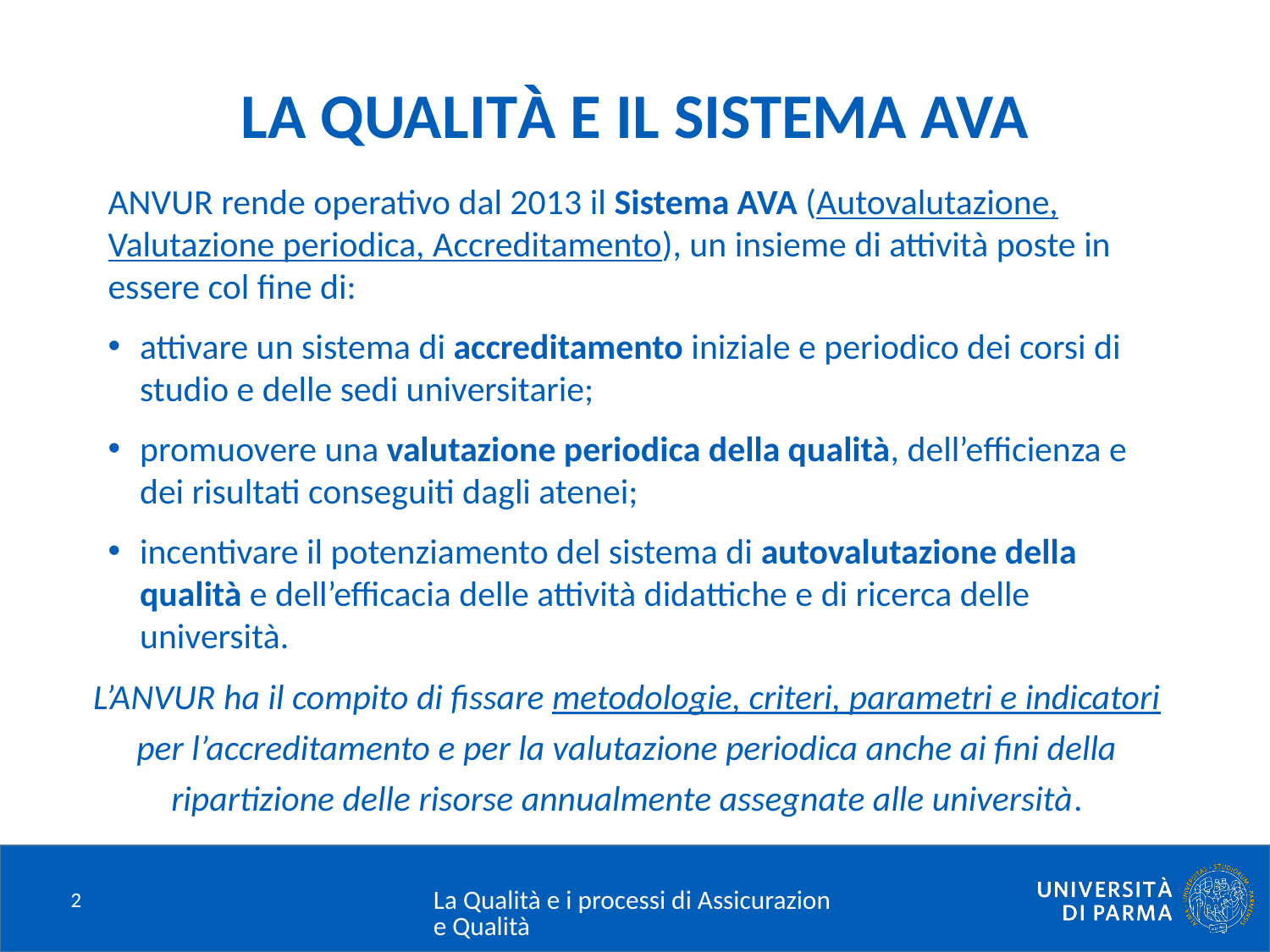

# LA QUALITÀ E IL SISTEMA AVA
ANVUR rende operativo dal 2013 il Sistema AVA (Autovalutazione, Valutazione periodica, Accreditamento), un insieme di attività poste in essere col fine di:
attivare un sistema di accreditamento iniziale e periodico dei corsi di studio e delle sedi universitarie;
promuovere una valutazione periodica della qualità, dell’efficienza e dei risultati conseguiti dagli atenei;
incentivare il potenziamento del sistema di autovalutazione della qualità e dell’efficacia delle attività didattiche e di ricerca delle università.

L’ANVUR ha il compito di fissare metodologie, criteri, parametri e indicatori per l’accreditamento e per la valutazione periodica anche ai fini della ripartizione delle risorse annualmente assegnate alle università.
2
La Qualità e i processi di Assicurazione Qualità